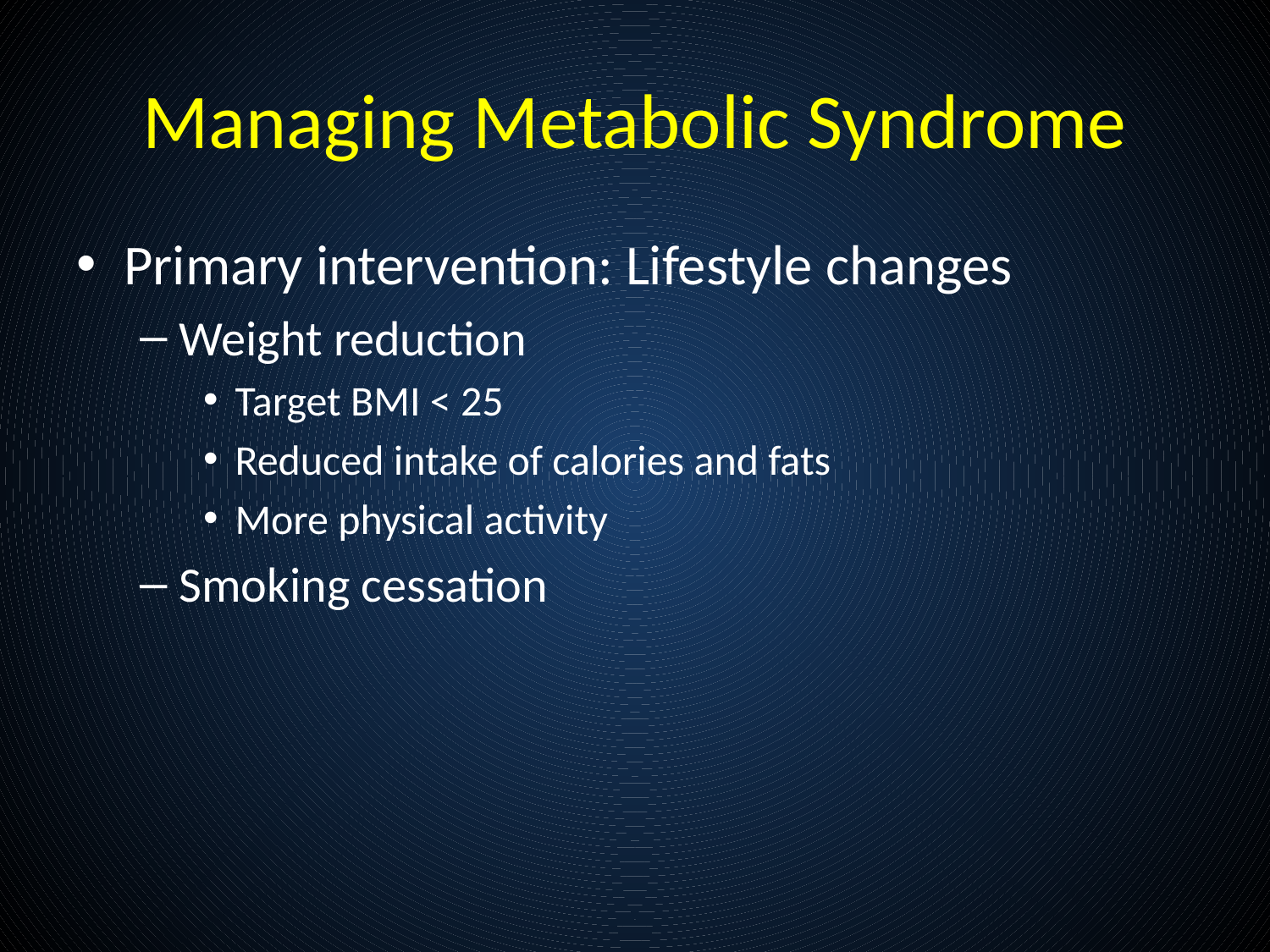

# Managing Metabolic Syndrome
Primary intervention: Lifestyle changes
Weight reduction
Target BMI < 25
Reduced intake of calories and fats
More physical activity
Smoking cessation